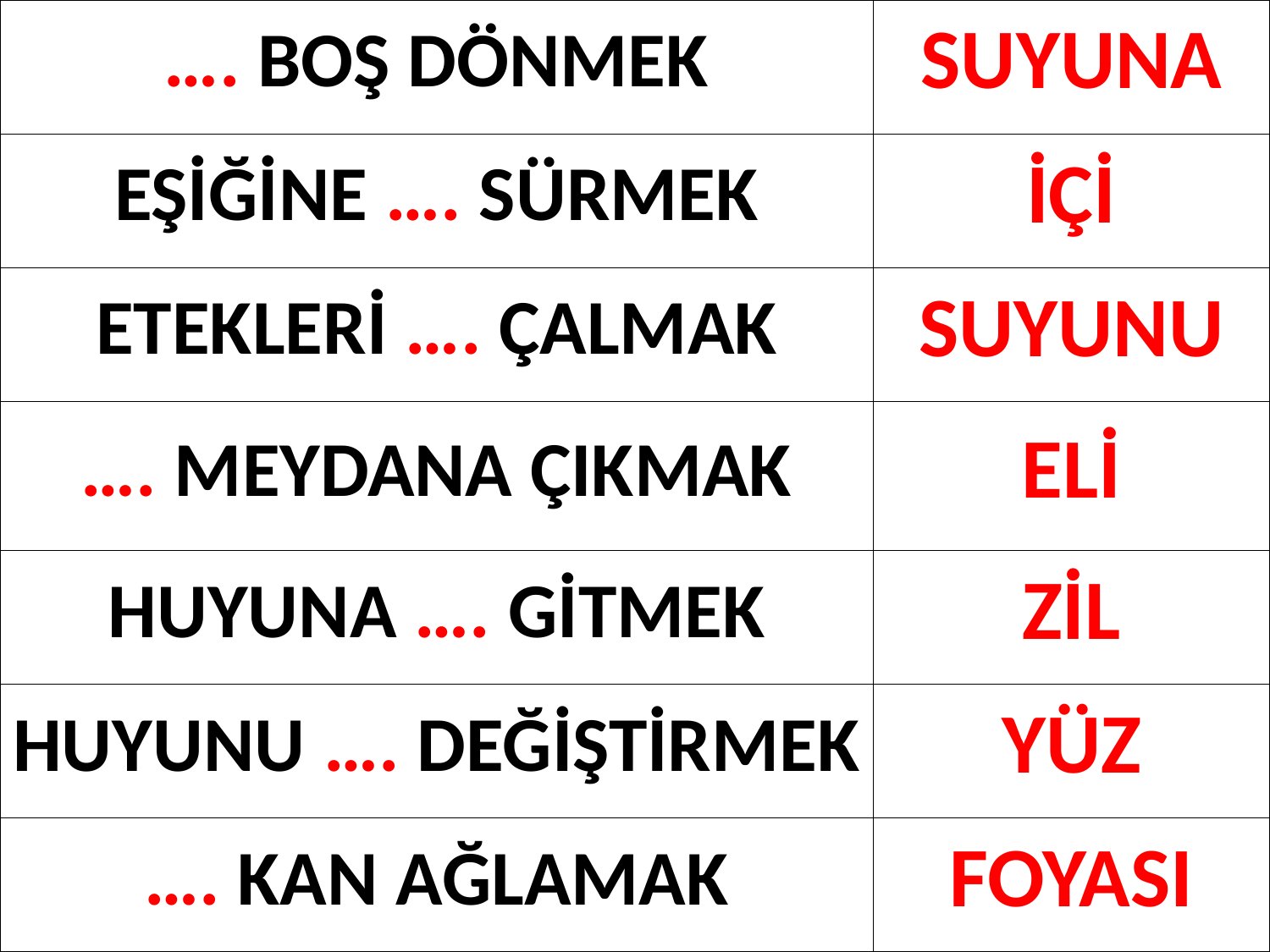

| …. BOŞ DÖNMEK | SUYUNA |
| --- | --- |
| EŞİĞİNE …. SÜRMEK | İÇİ |
| ETEKLERİ …. ÇALMAK | SUYUNU |
| …. MEYDANA ÇIKMAK | ELİ |
| HUYUNA …. GİTMEK | ZİL |
| HUYUNU …. DEĞİŞTİRMEK | YÜZ |
| …. KAN AĞLAMAK | FOYASI |